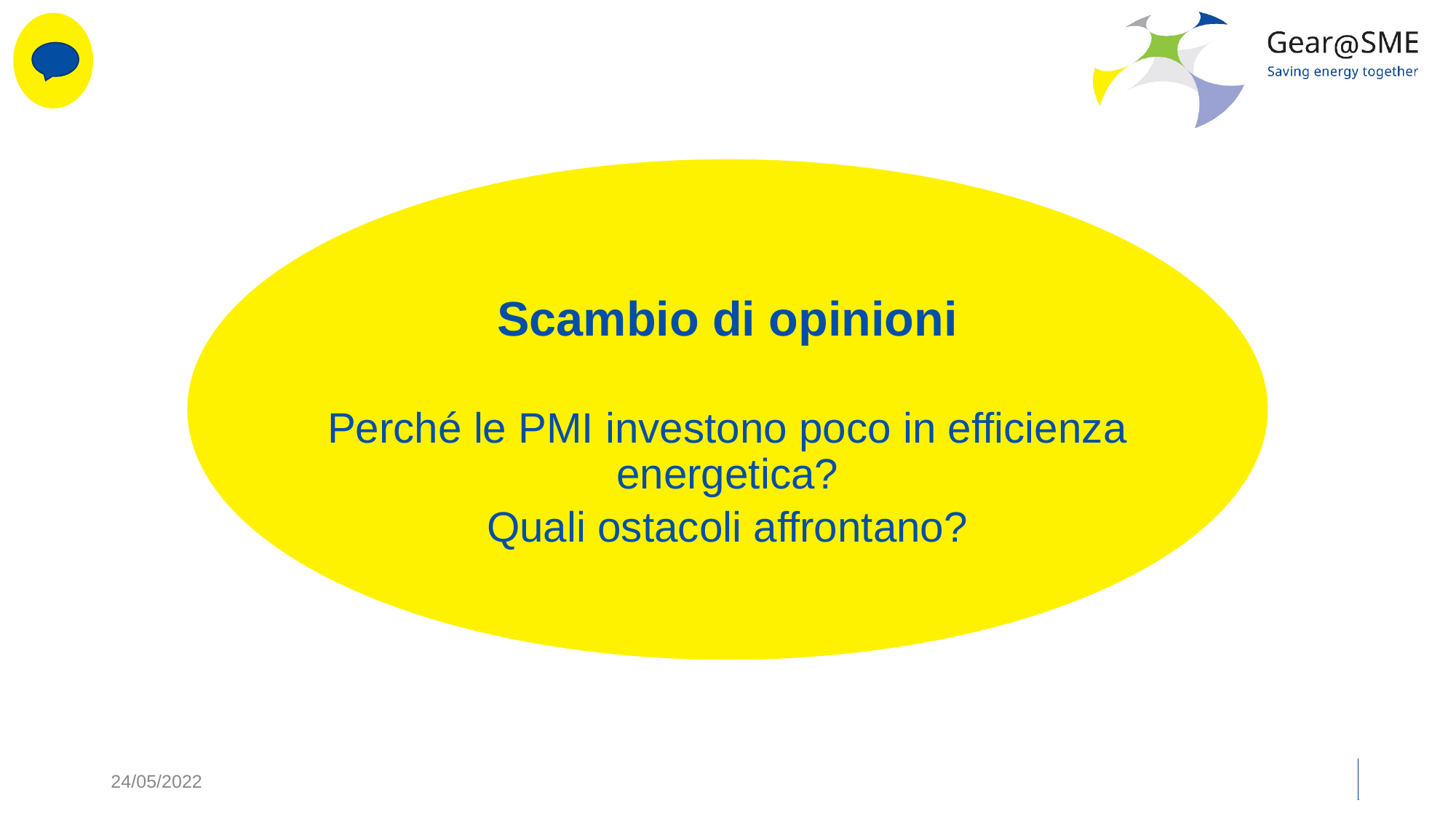

# Scambio di opinioni

Perché le PMI investono poco in efficienza energetica?
Quali ostacoli affrontano?

24/05/2022